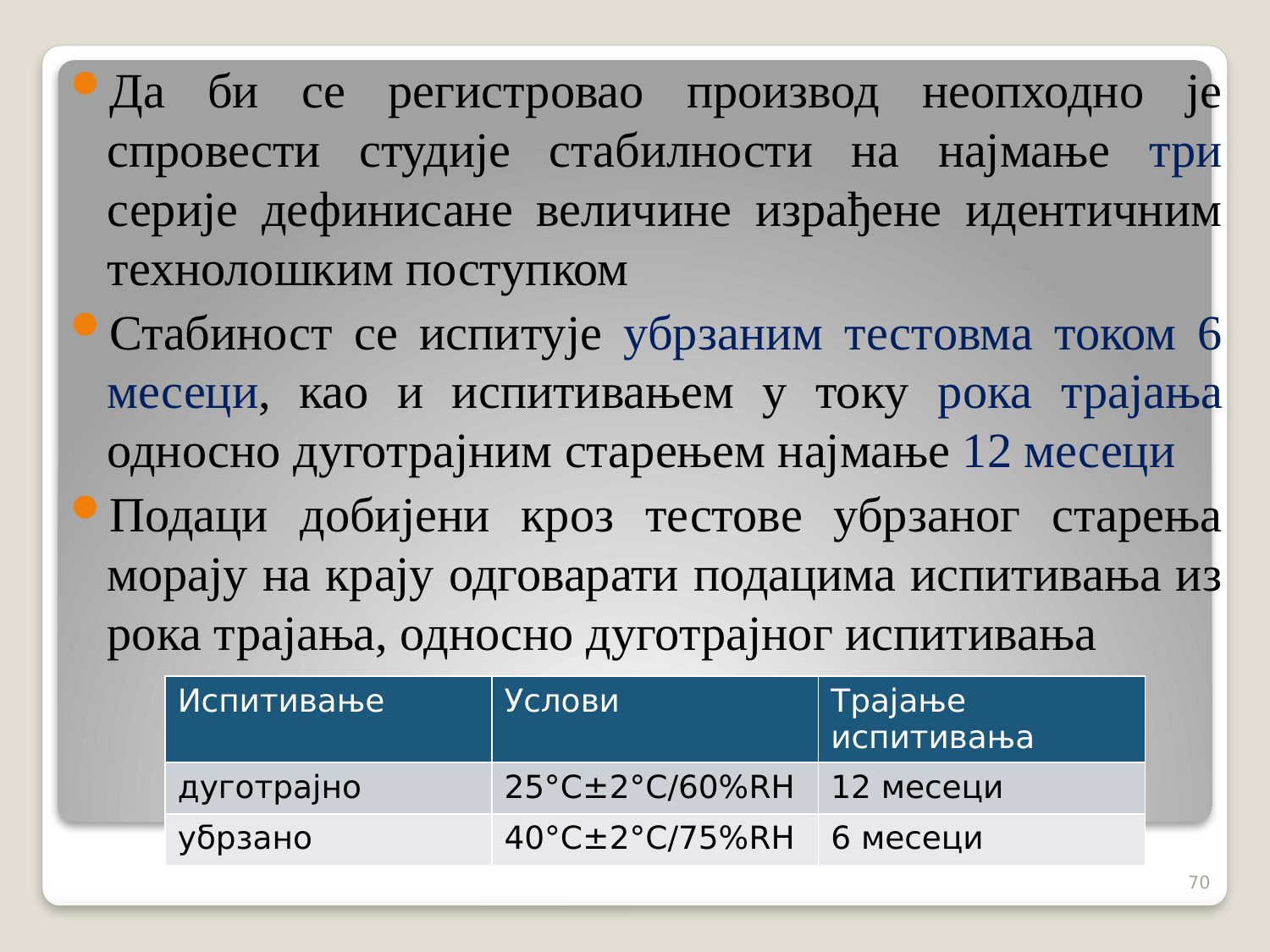

Да би се регистровао производ неопходно је спровести студије стабилности на најмање три серије дефинисане величине израђене идентичним технолошким поступком
Стaбиност се испитује убрзаним тестoвма током 6 месеци, као и испитивањем у току рока трајања односно дуготрајним старењем најмање 12 месеци
Подаци добијени кроз тестове убрзаног старења морају на крају одговарати подацима испитивања из рока трајања, односно дуготрајног испитивања
| Испитивање | Услови | Трајање испитивања |
| --- | --- | --- |
| дуготрајно | 25°C±2°C/60%RH | 12 месеци |
| убрзано | 40°C±2°C/75%RH | 6 месеци |
70